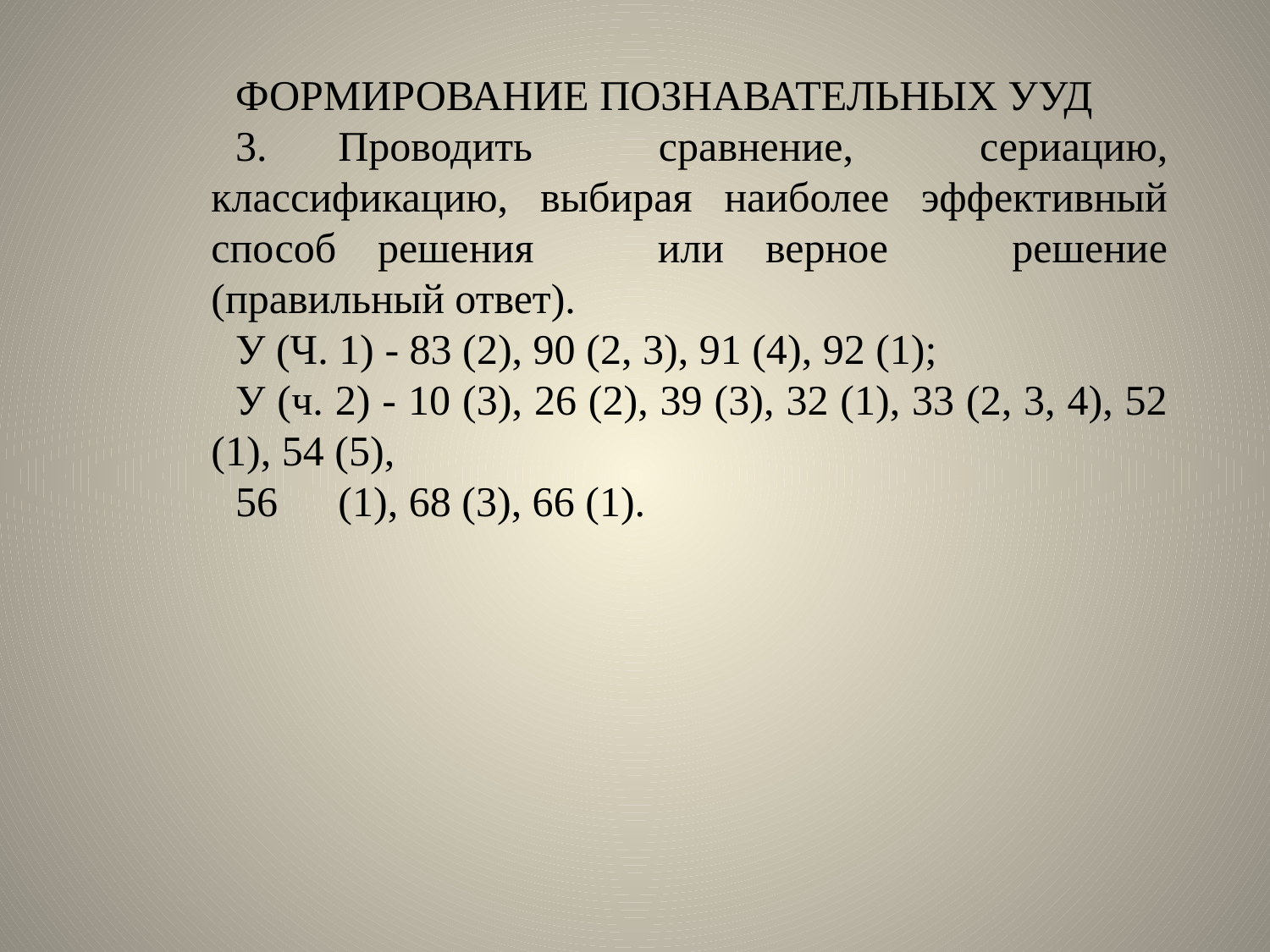

ФОРМИРОВАНИЕ ПОЗНАВАТЕЛЬНЫХ УУД
3.	Проводить сравнение, сериацию, классификацию, выбирая наиболее эффективный способ решения   или верное   решение
(правильный ответ).
У (Ч. 1) - 83 (2), 90 (2, 3), 91 (4), 92 (1);
У (ч. 2) - 10 (3), 26 (2), 39 (3), 32 (1), 33 (2, 3, 4), 52 (1), 54 (5),
56	(1), 68 (3), 66 (1).